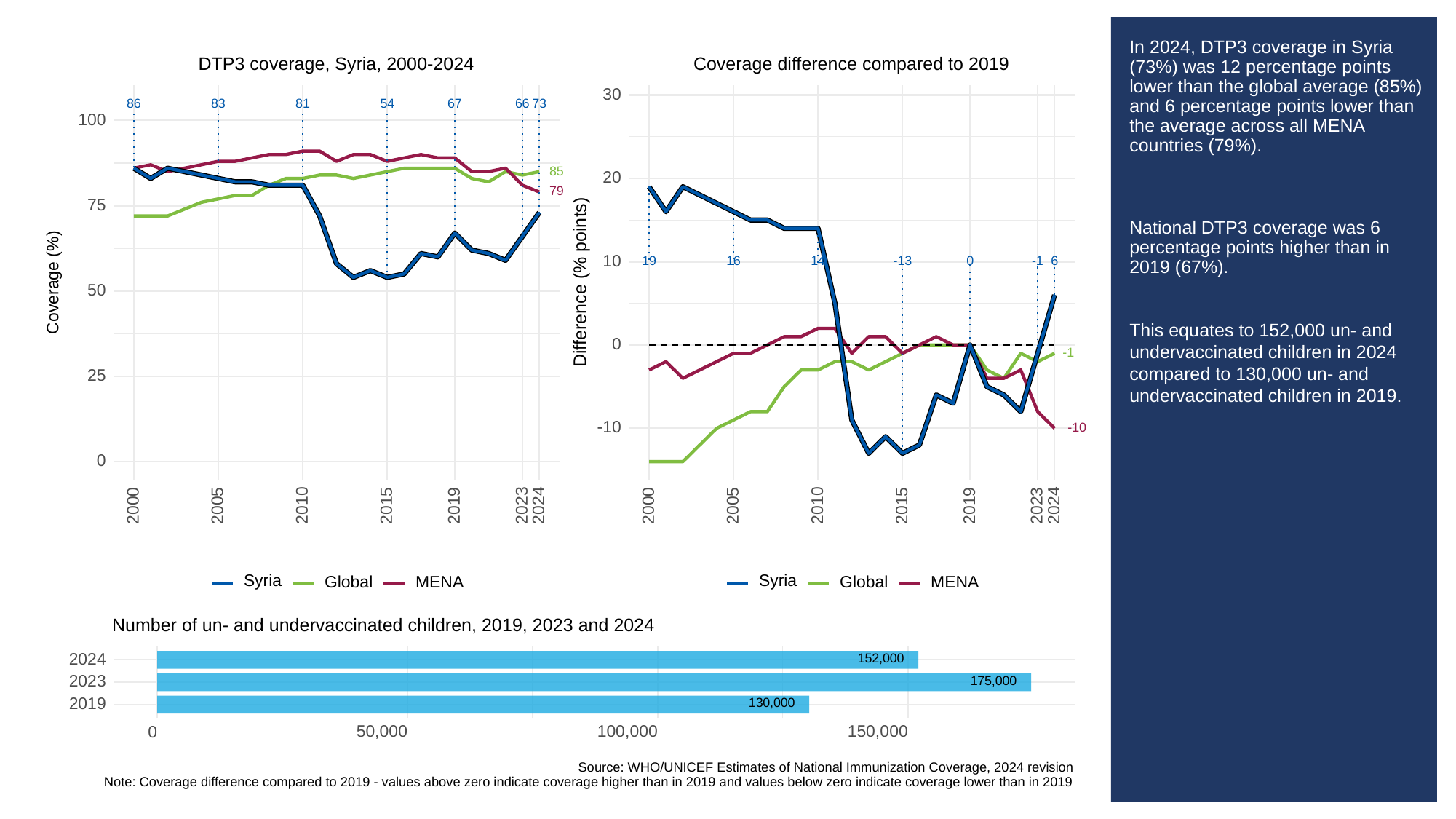

# In 2024, DTP3 coverage in Syria (73%) was 12 percentage points lower than the global average (85%) and 6 percentage points lower than the average across all MENA countries (79%).

National DTP3 coverage was 6 percentage points higher than in 2019 (67%).

This equates to 152,000 un- and undervaccinated children in 2024 compared to 130,000 un- and undervaccinated children in 2019.

DTP3 coverage, Syria, 2000-2024
Coverage difference compared to 2019

30

83
73
86
81
67
66
54

100

85

20

79
75

10
-13
19
16
0
6
14
-1

Difference (% points)
Coverage (%)
50

0

-1
25

-10
-10

0

2023
2023
2000
2005
2010
2015
2019
2024
2000
2005
2010
2015
2019
2024
Syria
Syria
Global
Global
MENA
MENA

Number of un- and undervaccinated children, 2019, 2023 and 2024

152,000
2024

175,000
2023

130,000
2019

50,000
100,000
150,000
0
Source: WHO/UNICEF Estimates of National Immunization Coverage, 2024 revision
Note: Coverage difference compared to 2019 - values above zero indicate coverage higher than in 2019 and values below zero indicate coverage lower than in 2019